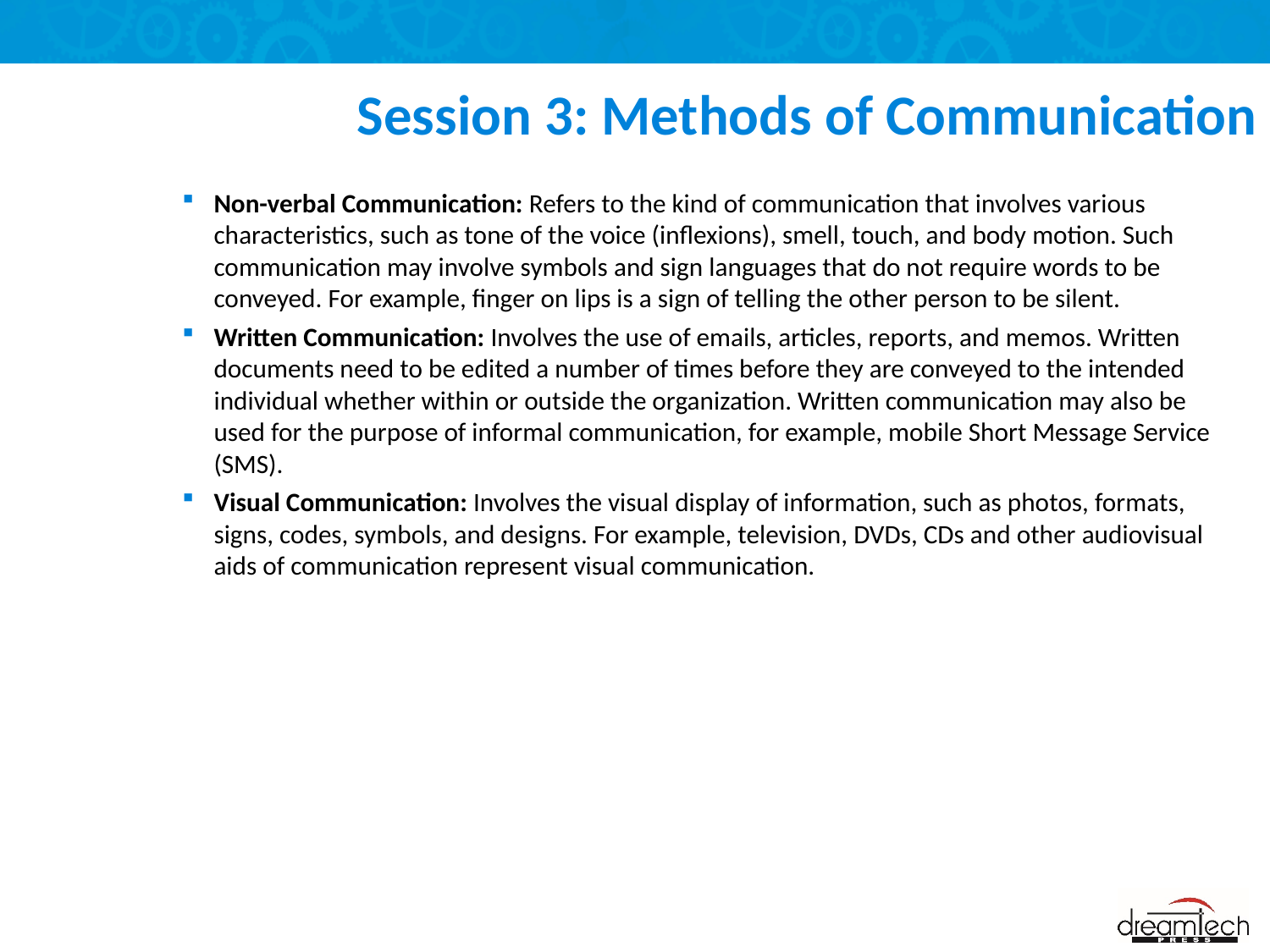

# Session 3: Methods of Communication
Non-verbal Communication: Refers to the kind of communication that involves various characteristics, such as tone of the voice (inflexions), smell, touch, and body motion. Such communication may involve symbols and sign languages that do not require words to be conveyed. For example, finger on lips is a sign of telling the other person to be silent.
Written Communication: Involves the use of emails, articles, reports, and memos. Written documents need to be edited a number of times before they are conveyed to the intended individual whether within or outside the organization. Written communication may also be used for the purpose of informal communication, for example, mobile Short Message Service (SMS).
Visual Communication: Involves the visual display of information, such as photos, formats, signs, codes, symbols, and designs. For example, television, DVDs, CDs and other audiovisual aids of communication represent visual communication.